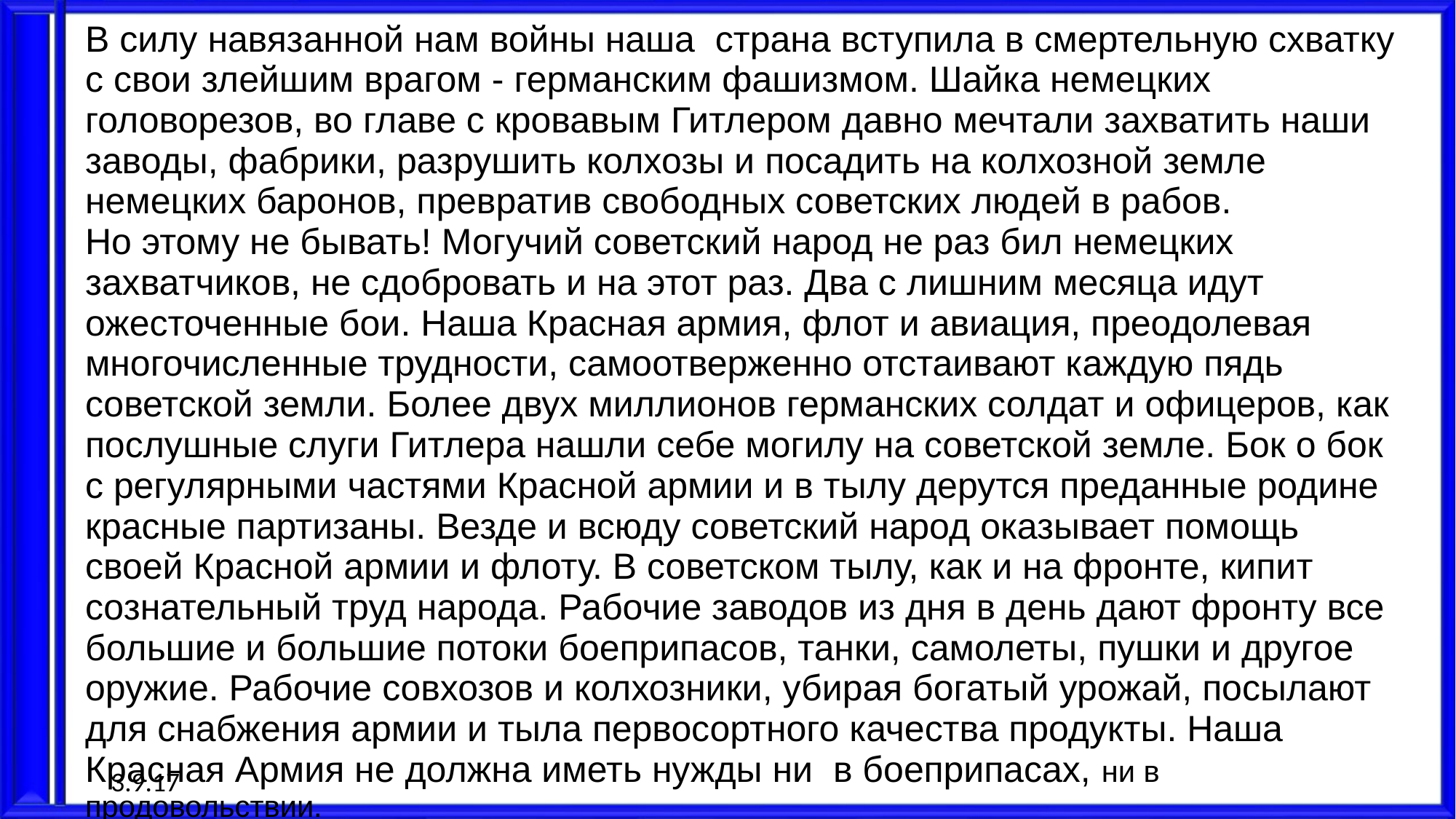

В силу навязанной нам войны наша  страна вступила в смертельную схватку с свои злейшим врагом - германским фашизмом. Шайка немецких головорезов, во главе с кровавым Гитлером давно мечтали захватить наши заводы, фабрики, разрушить колхозы и посадить на колхозной земле немецких баронов, превратив свободных советских людей в рабов.
Но этому не бывать! Могучий советский народ не раз бил немецких захватчиков, не сдобровать и на этот раз. Два с лишним месяца идут ожесточенные бои. Наша Красная армия, флот и авиация, преодолевая многочисленные трудности, самоотверженно отстаивают каждую пядь советской земли. Более двух миллионов германских солдат и офицеров, как послушные слуги Гитлера нашли себе могилу на советской земле. Бок о бок с регулярными частями Красной армии и в тылу дерутся преданные родине красные партизаны. Везде и всюду советский народ оказывает помощь своей Красной армии и флоту. В советском тылу, как и на фронте, кипит сознательный труд народа. Рабочие заводов из дня в день дают фронту все большие и большие потоки боеприпасов, танки, самолеты, пушки и другое оружие. Рабочие совхозов и колхозники, убирая богатый урожай, посылают для снабжения армии и тыла первосортного качества продукты. Наша Красная Армия не должна иметь нужды ни  в боеприпасах, ни в продовольствии.

3.9.17